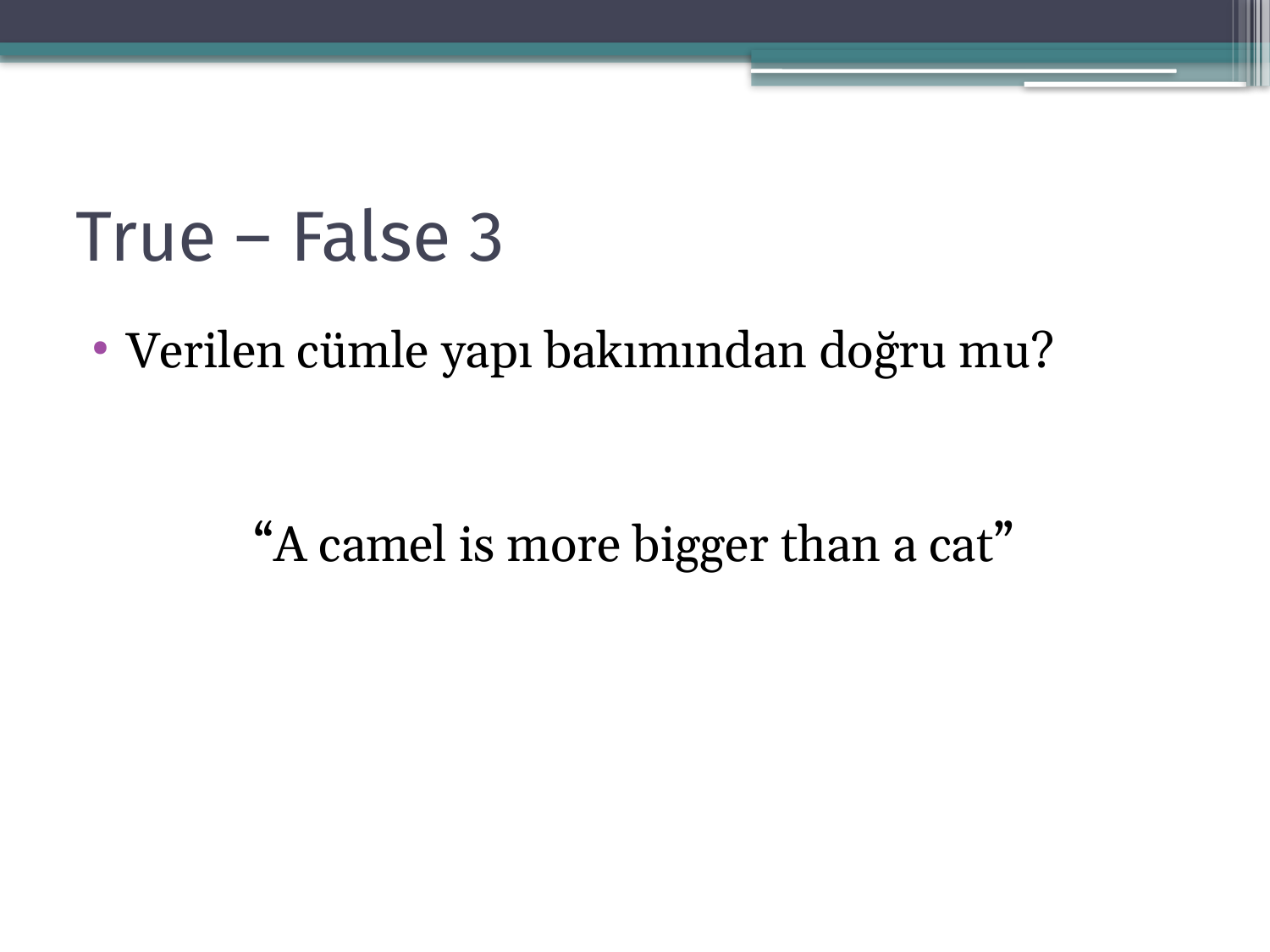

# True – False 3
Verilen cümle yapı bakımından doğru mu?

		“A camel is more bigger than a cat”